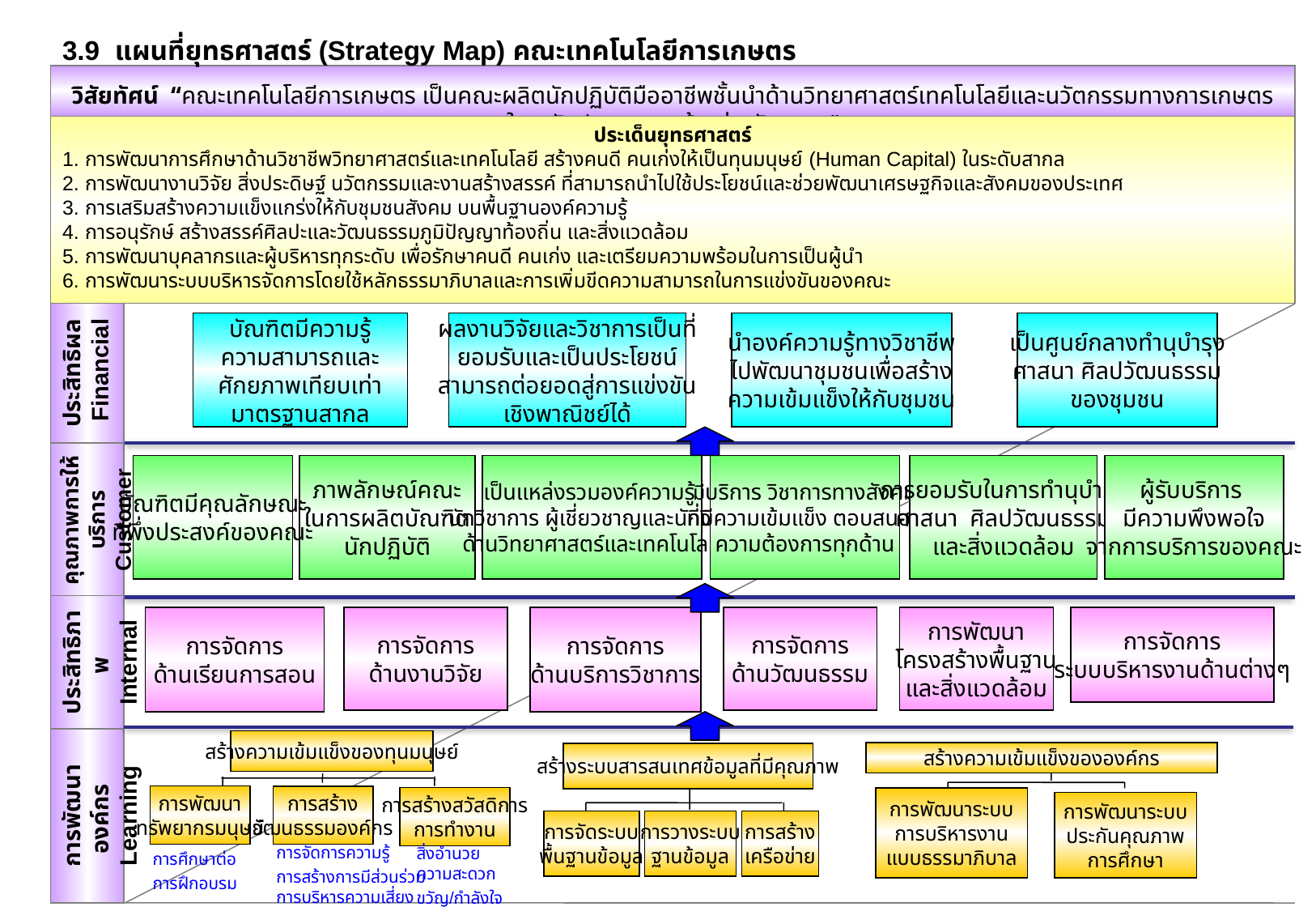

3.9  แผนที่ยุทธศาสตร์ (Strategy Map) คณะเทคโนโลยีการเกษตร

วิสัยทัศน์  “คณะเทคโนโลยีการเกษตร เป็นคณะผลิตนักปฏิบัติมืออาชีพชั้นนำด้านวิทยาศาสตร์เทคโนโลยีและนวัตกรรมทางการเกษตร ในระดับประเทศและก้าวสู่ระดับสากล”
ประเด็นยุทธศาสตร์
1. การพัฒนาการศึกษาด้านวิชาชีพวิทยาศาสตร์และเทคโนโลยี สร้างคนดี คนเก่งให้เป็นทุนมนุษย์ (Human Capital) ในระดับสากล
2. การพัฒนางานวิจัย สิ่งประดิษฐ์ นวัตกรรมและงานสร้างสรรค์ ที่สามารถนำไปใช้ประโยชน์และช่วยพัฒนาเศรษฐกิจและสังคมของประเทศ
3. การเสริมสร้างความแข็งแกร่งให้กับชุมชนสังคม บนพื้นฐานองค์ความรู้
4. การอนุรักษ์ สร้างสรรค์ศิลปะและวัฒนธรรมภูมิปัญญาท้องถิ่น และสิ่งแวดล้อม
5. การพัฒนาบุคลากรและผู้บริหารทุกระดับ เพื่อรักษาคนดี คนเก่ง และเตรียมความพร้อมในการเป็นผู้นำ
6. การพัฒนาระบบบริหารจัดการโดยใช้หลักธรรมาภิบาลและการเพิ่มขีดความสามารถในการแข่งขันของคณะ
บัณฑิตมีความรู้
ความสามารถและ
ศักยภาพเทียบเท่า
มาตรฐานสากล
ผลงานวิจัยและวิชาการเป็นที่
ยอมรับและเป็นประโยชน์
สามารถต่อยอดสู่การแข่งขัน
เชิงพาณิชย์ได้
นำองค์ความรู้ทางวิชาชีพ
ไปพัฒนาชุมชนเพื่อสร้าง
ความเข้มแข็งให้กับชุมชน
เป็นศูนย์กลางทำนุบำรุง
ศาสนา ศิลปวัฒนธรรม
ของชุมชน
ประสิทธิผล Financial

บัณฑิตมีคุณลักษณะ
ที่พึ่งประสงค์ของคณะ

ภาพลักษณ์คณะ
ในการผลิตบัณฑิต
นักปฏิบัติ
เป็นแหล่งรวมองค์ความรู้
นักวิชาการ ผู้เชี่ยวชาญและนักวิจัย
ด้านวิทยาศาสตร์และเทคโนโลยี
มีบริการ วิชาการทางสังคม
ที่มีความเข้มแข็ง ตอบสนอง
ความต้องการทุกด้าน
การยอมรับในการทำนุบำรุง
ศาสนา  ศิลปวัฒนธรรม
และสิ่งแวดล้อม
ผู้รับบริการ
มีความพึงพอใจ
จากการบริการของคณะ
คุณภาพการให้บริการ Customer

การจัดการ
ด้านเรียนการสอน
การจัดการ
ด้านงานวิจัย
การจัดการ
ด้านบริการวิชาการ
การจัดการ
ด้านวัฒนธรรม
การพัฒนา
โครงสร้างพื้นฐาน
และสิ่งแวดล้อม
การจัดการ
ระบบบริหารงานด้านต่างๆ
ประสิทธิภาพ  Internal

สร้างความเข้มแข็งของทุนมนุษย์
สร้างความเข้มแข็งขององค์กร

การพัฒนาระบบ
การบริหารงาน
แบบธรรมาภิบาล
การพัฒนาระบบ
ประกันคุณภาพ
การศึกษา
สร้างระบบสารสนเทศข้อมูลที่มีคุณภาพ

การจัดระบบ
พื้นฐานข้อมูล
การวางระบบ
ฐานข้อมูล
การสร้าง
เครือข่าย

การพัฒนาองค์กร  Learning
การพัฒนา
ทรัพยากรมนุษย์
การสร้าง
วัฒนธรรมองค์กร
การสร้างสวัสดิการ
การทำงาน
การศึกษาต่อ

การฝึกอบรม
การจัดการความรู้

การสร้างการมีส่วนร่วม
การบริหารความเสี่ยง
สิ่งอำนวย
ความสะดวก

ขวัญ/กำลังใจ